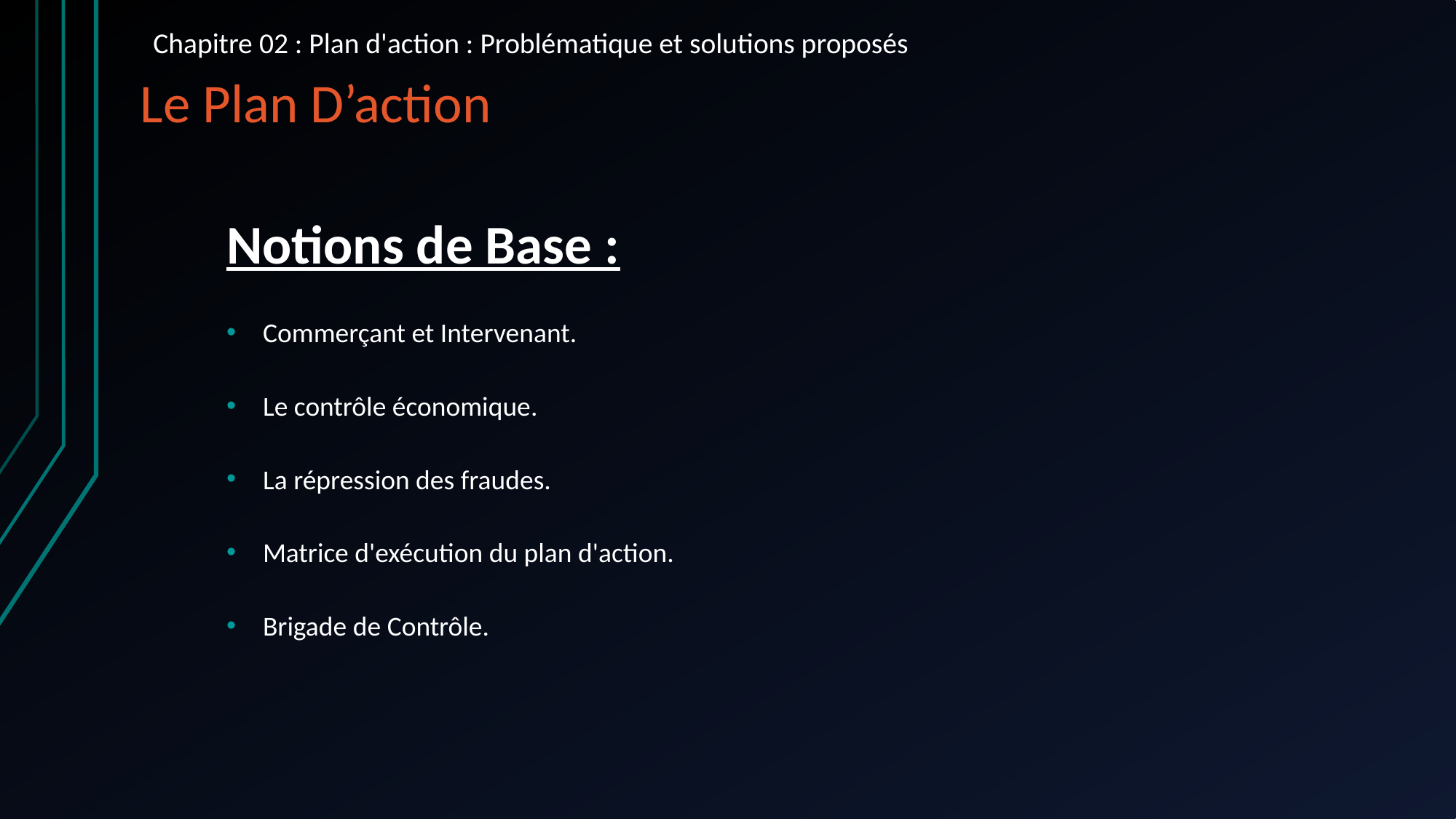

Chapitre 02 : Plan d'action : Problématique et solutions proposés
# Le Plan D’action
Notions de Base :
Commerçant et Intervenant.
Le contrôle économique.
La répression des fraudes.
Matrice d'exécution du plan d'action.
Brigade de Contrôle.